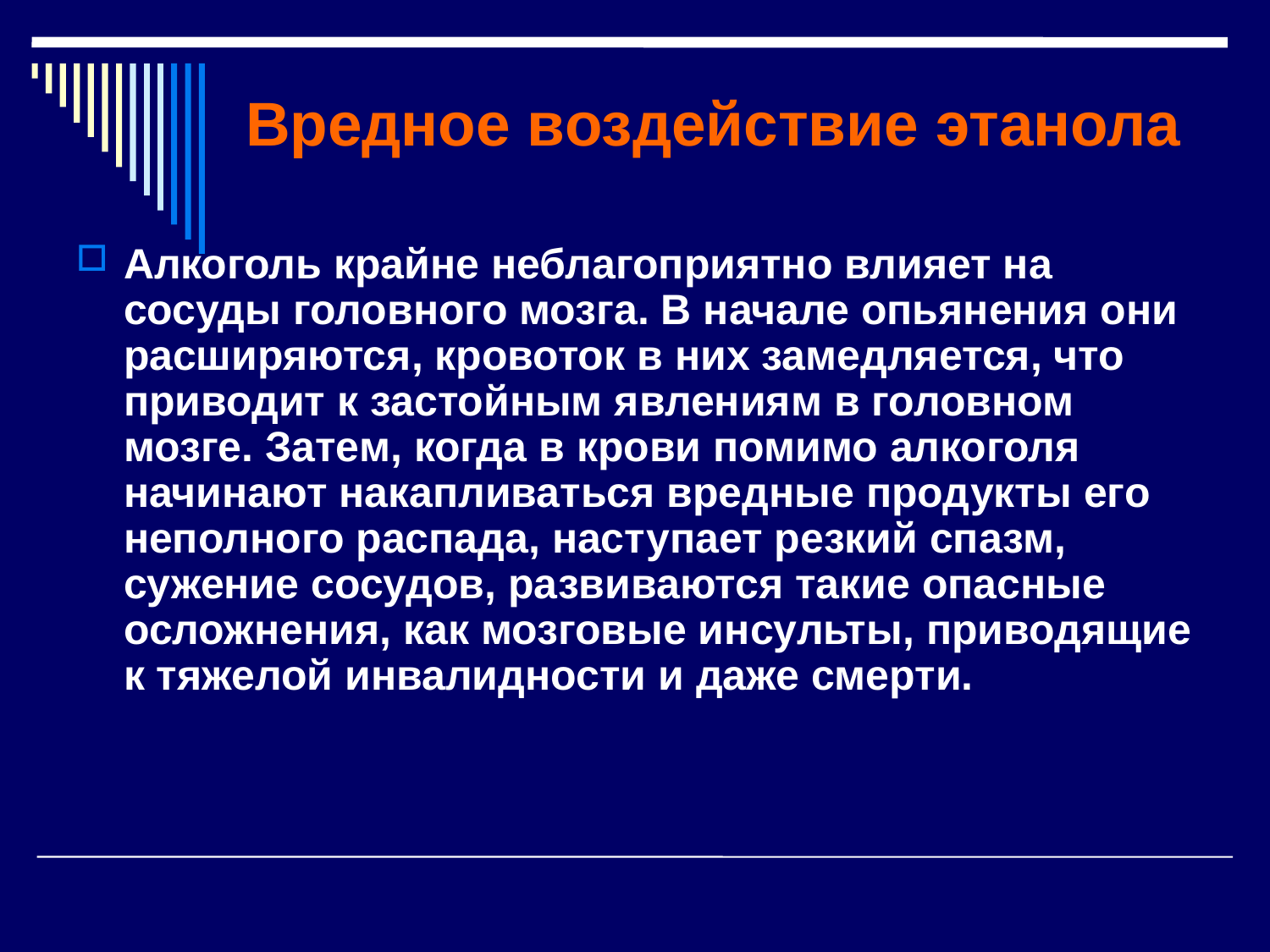

# Вредное воздействие этанола
Алкоголь крайне неблагоприятно влияет на сосуды головного мозга. В начале опьянения они расширяются, кровоток в них замедляется, что приводит к застойным явлениям в головном мозге. Затем, когда в крови помимо алкоголя начинают накапливаться вредные продукты его неполного распада, наступает резкий спазм, сужение сосудов, развиваются такие опасные осложнения, как мозговые инсульты, приводящие к тяжелой инвалидности и даже смерти.